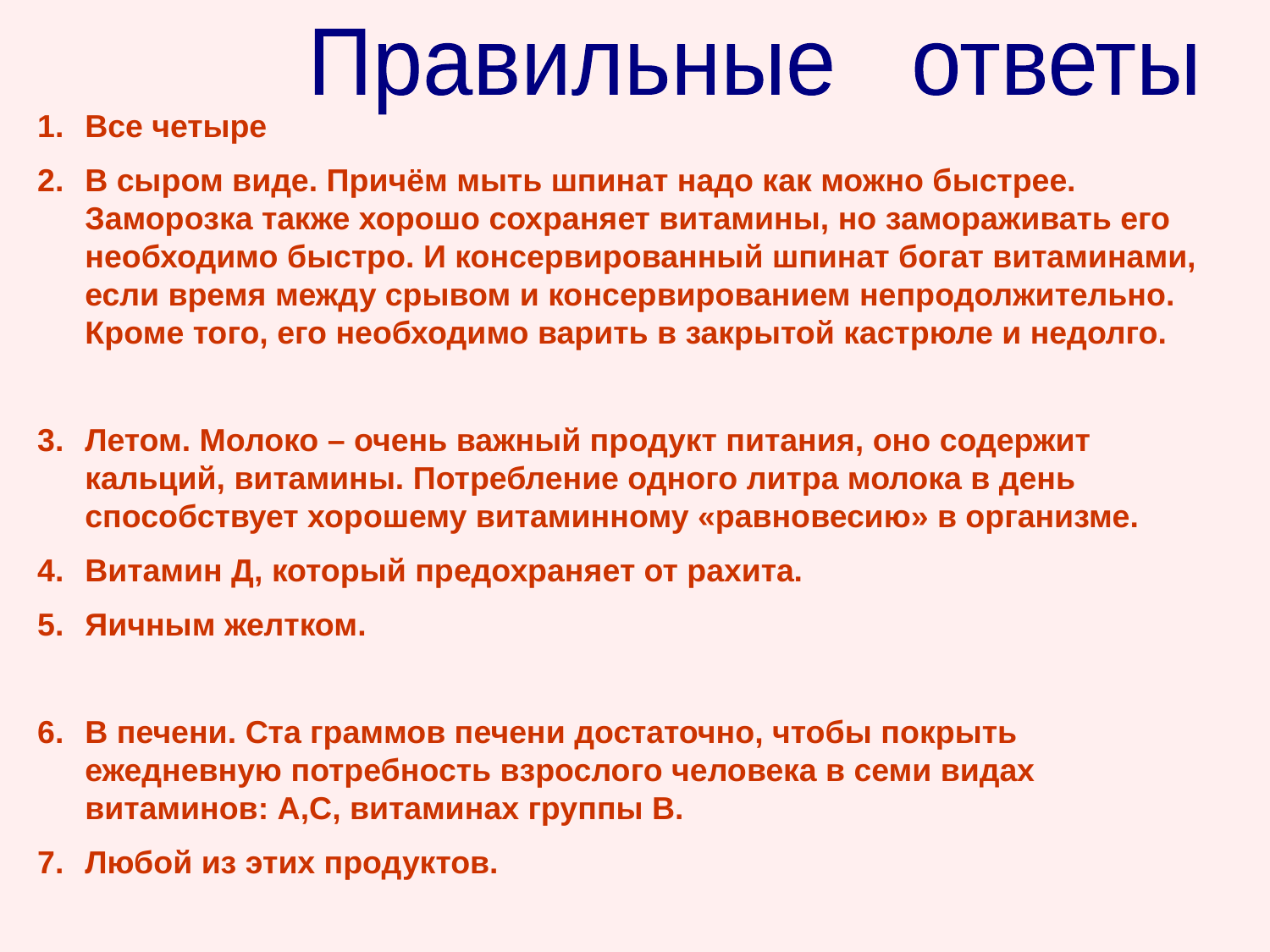

Правильные   ответы
Все четыре
В сыром виде. Причём мыть шпинат надо как можно быстрее. Заморозка также хорошо сохраняет витамины, но замораживать его необходимо быстро. И консервированный шпинат богат витаминами, если время между срывом и консервированием непродолжительно. Кроме того, его необходимо варить в закрытой кастрюле и недолго.

Летом. Молоко – очень важный продукт питания, оно содержит кальций, витамины. Потребление одного литра молока в день способствует хорошему витаминному «равновесию» в организме.
Витамин Д, который предохраняет от рахита.
Яичным желтком.

В печени. Ста граммов печени достаточно, чтобы покрыть ежедневную потребность взрослого человека в семи видах витаминов: А,С, витаминах группы В.
Любой из этих продуктов.